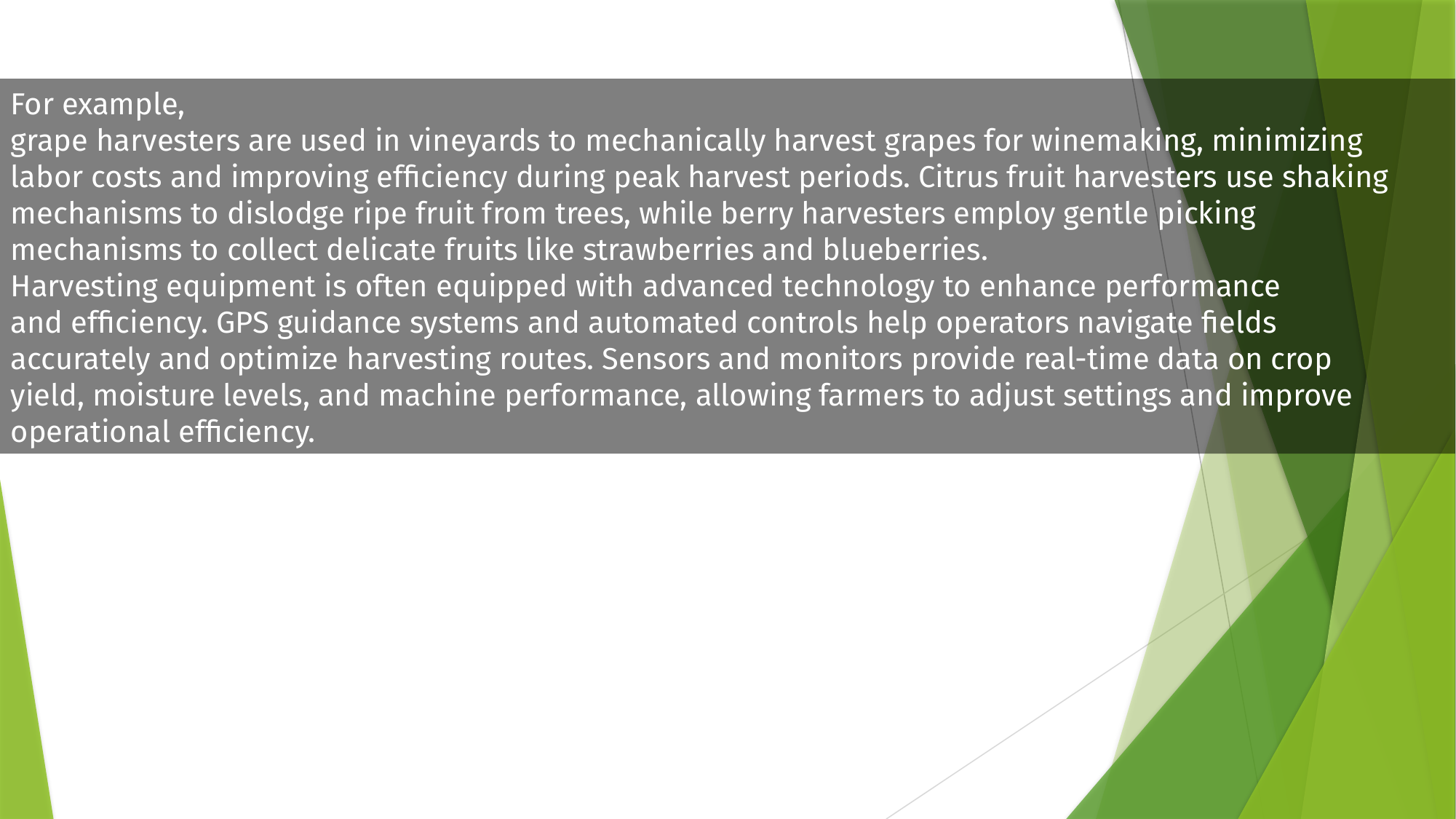

For example,
grape harvesters are used in vineyards to mechanically harvest grapes for winemaking, minimizing
labor costs and improving efficiency during peak harvest periods. Citrus fruit harvesters use shaking
mechanisms to dislodge ripe fruit from trees, while berry harvesters employ gentle picking
mechanisms to collect delicate fruits like strawberries and blueberries.
Harvesting equipment is often equipped with advanced technology to enhance performance
and efficiency. GPS guidance systems and automated controls help operators navigate fields
accurately and optimize harvesting routes. Sensors and monitors provide real-time data on crop
yield, moisture levels, and machine performance, allowing farmers to adjust settings and improve
operational efficiency.